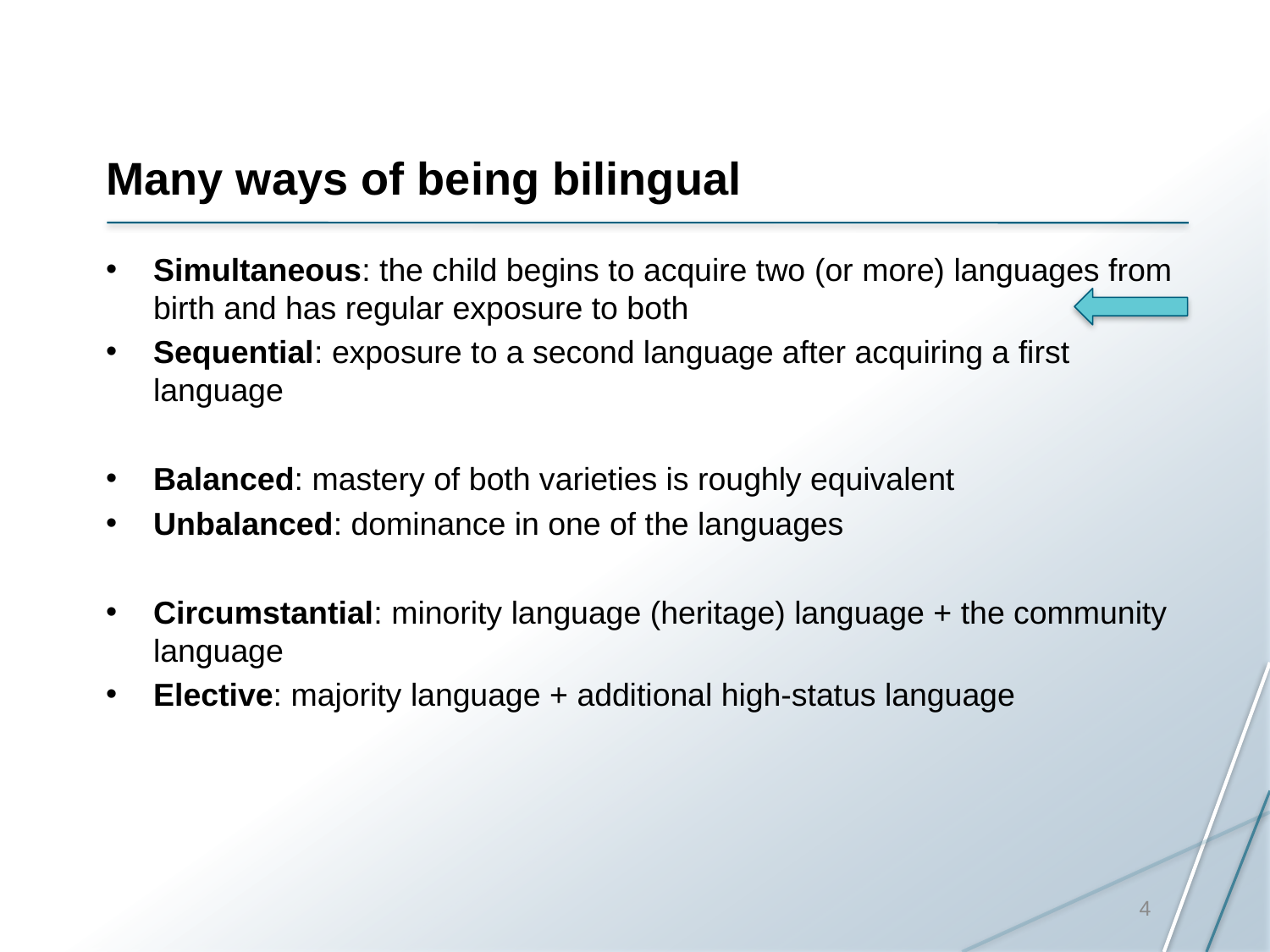

# Many ways of being bilingual
Simultaneous: the child begins to acquire two (or more) languages from birth and has regular exposure to both
Sequential: exposure to a second language after acquiring a first language

Balanced: mastery of both varieties is roughly equivalent
Unbalanced: dominance in one of the languages

Circumstantial: minority language (heritage) language + the community language
Elective: majority language + additional high-status language

4